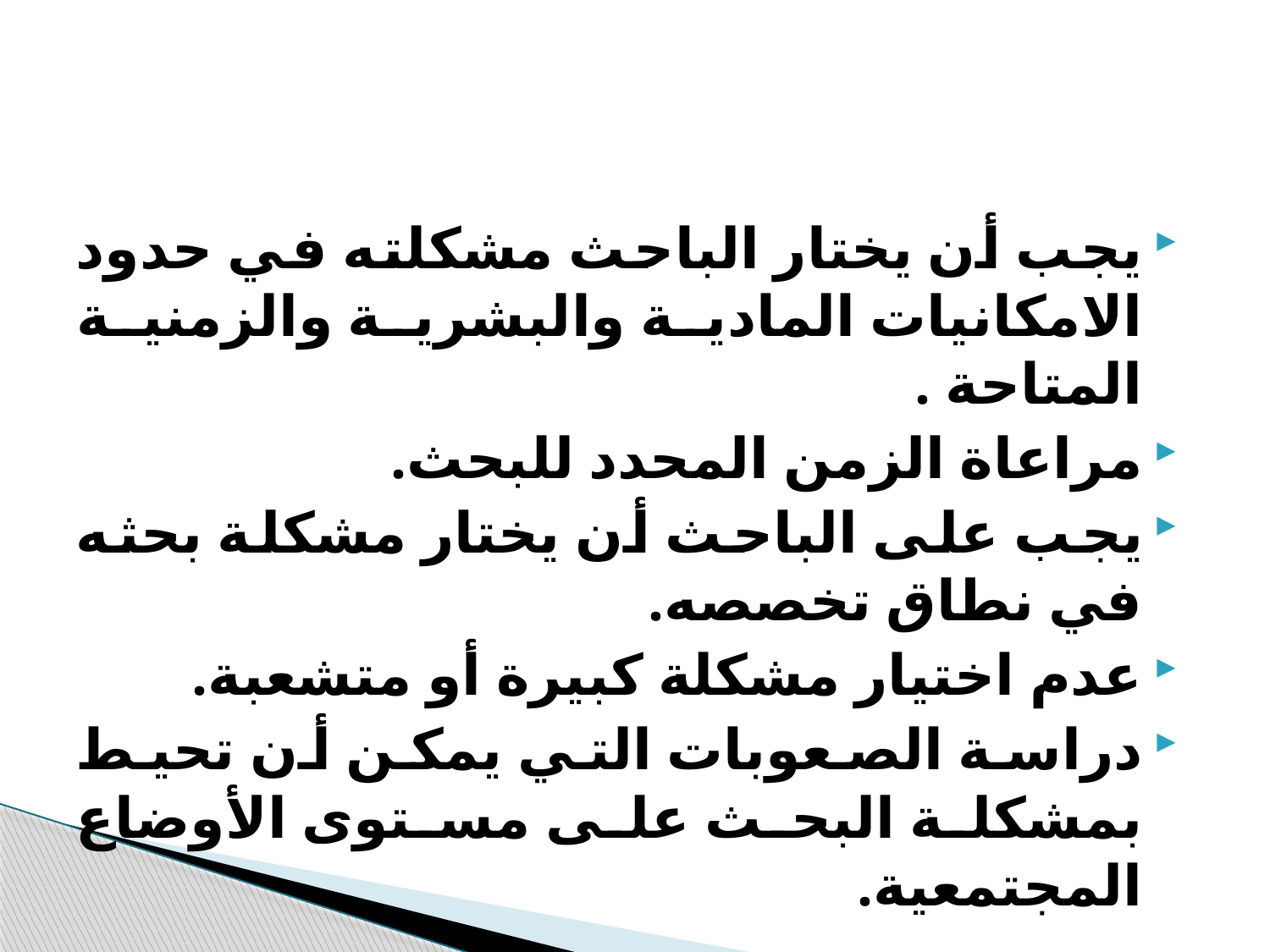

#
يجب أن يختار الباحث مشكلته في حدود الامكانيات المادية والبشرية والزمنية المتاحة .
مراعاة الزمن المحدد للبحث.
يجب على الباحث أن يختار مشكلة بحثه في نطاق تخصصه.
عدم اختيار مشكلة كبيرة أو متشعبة.
دراسة الصعوبات التي يمكن أن تحيط بمشكلة البحث على مستوى الأوضاع المجتمعية.